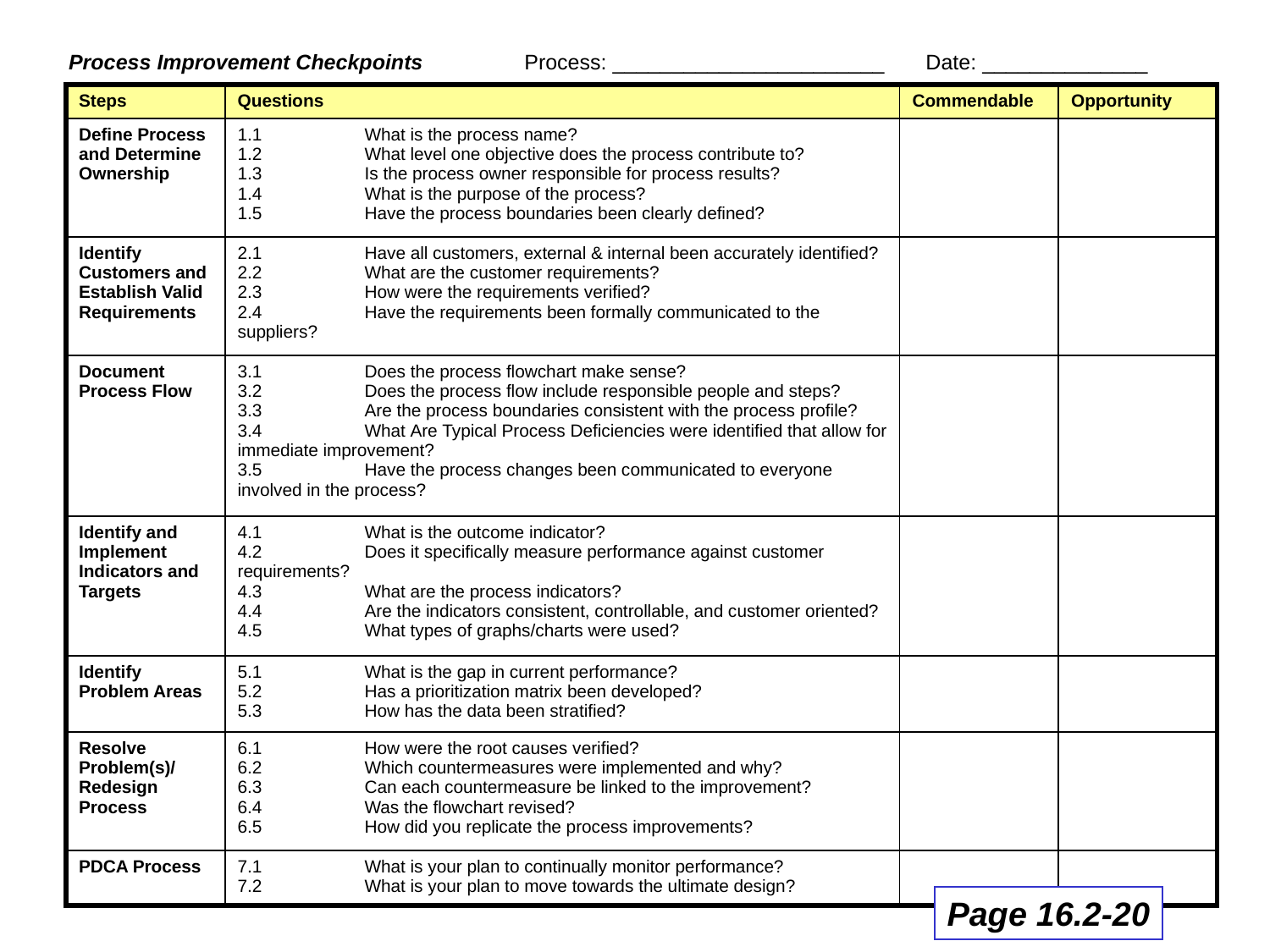

Process Improvement Checkpoints                 Process: _______________________       Date: ______________
| Steps | Questions | Commendable | Opportunity |
| --- | --- | --- | --- |
| Define Process and Determine Ownership | 1.1 What is the process name? 1.2 What level one objective does the process contribute to? 1.3 Is the process owner responsible for process results? 1.4 What is the purpose of the process? 1.5 Have the process boundaries been clearly defined? |  |  |
| Identify Customers and Establish Valid Requirements | 2.1 Have all customers, external & internal been accurately identified? 2.2 What are the customer requirements? 2.3 How were the requirements verified? 2.4 Have the requirements been formally communicated to the suppliers? |  |  |
| Document Process Flow | 3.1 Does the process flowchart make sense? 3.2 Does the process flow include responsible people and steps? 3.3 Are the process boundaries consistent with the process profile? 3.4 What Are Typical Process Deficiencies were identified that allow for immediate improvement? 3.5 Have the process changes been communicated to everyone involved in the process? |  |  |
| Identify and Implement Indicators and Targets | 4.1 What is the outcome indicator? 4.2 Does it specifically measure performance against customer requirements? 4.3 What are the process indicators? 4.4 Are the indicators consistent, controllable, and customer oriented? 4.5 What types of graphs/charts were used? |  |  |
| Identify Problem Areas | 5.1 What is the gap in current performance? 5.2 Has a prioritization matrix been developed? 5.3 How has the data been stratified? |  |  |
| Resolve Problem(s)/ Redesign Process | 6.1 How were the root causes verified? 6.2 Which countermeasures were implemented and why? 6.3 Can each countermeasure be linked to the improvement? 6.4 Was the flowchart revised? 6.5 How did you replicate the process improvements? |  |  |
| PDCA Process | 7.1 What is your plan to continually monitor performance? 7.2 What is your plan to move towards the ultimate design? |  |  |
Page 16.2-20